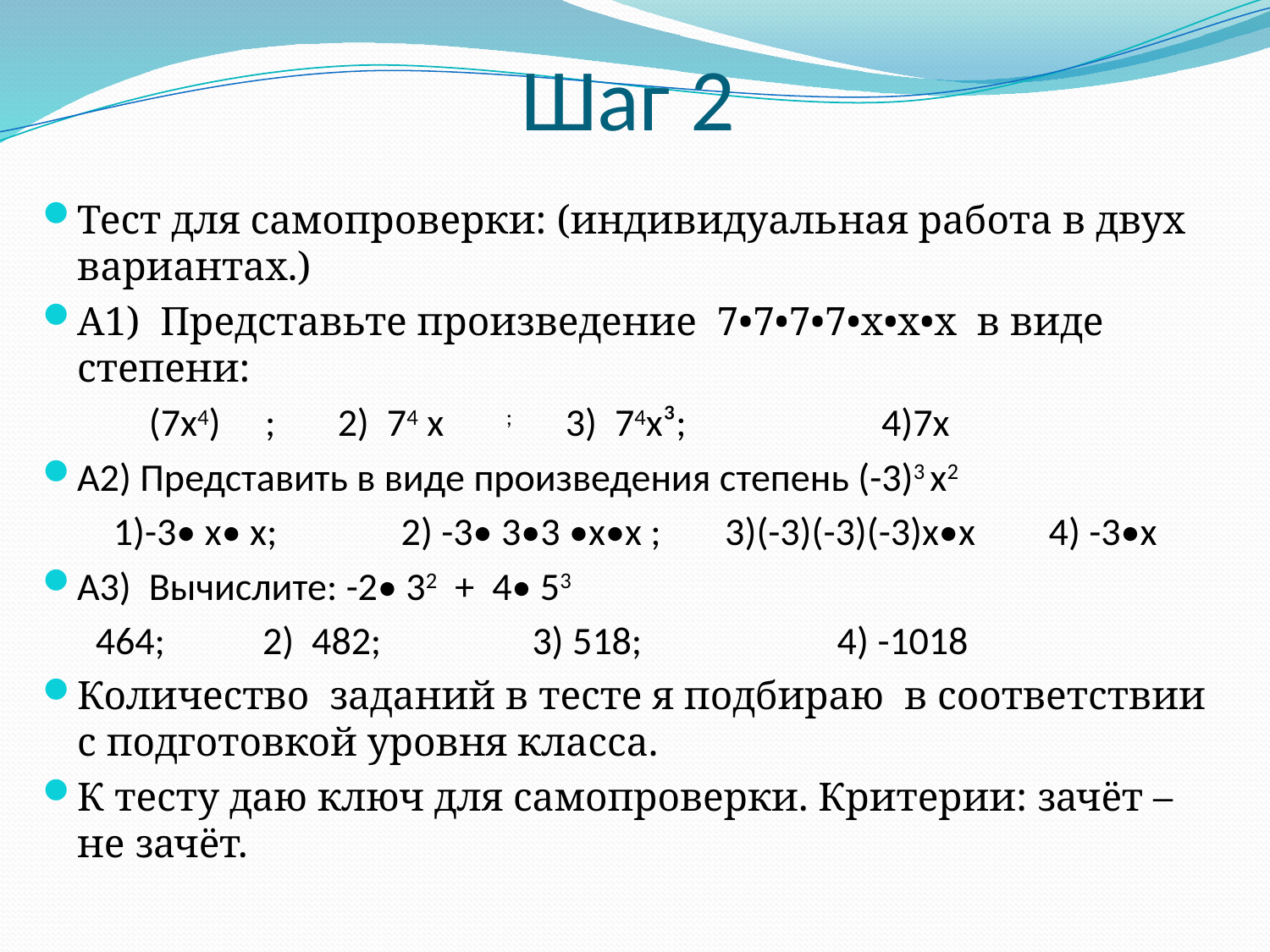

# Шаг 2
Тест для самопроверки: (индивидуальная работа в двух вариантах.)
А1)  Представьте произведение  7•7•7•7•x•x•x  в виде степени:
            (7х4)     ;       2)  74 х       ;      3)  74х³;                      4)7х
А2) Представить в виде произведения степень (-3)3 х2
        1)-3• х• х;    	2) -3• 3•3 •х•х ;	3)(-3)(-3)(-3)х•х	4) -3•х
A3)  Вычислите: -2• 32  +  4• 53
      464;           2)  482;                 3) 518;                      4) -1018
Количество  заданий в тесте я подбираю  в соответствии с подготовкой уровня класса.
К тесту даю ключ для самопроверки. Критерии: зачёт – не зачёт.